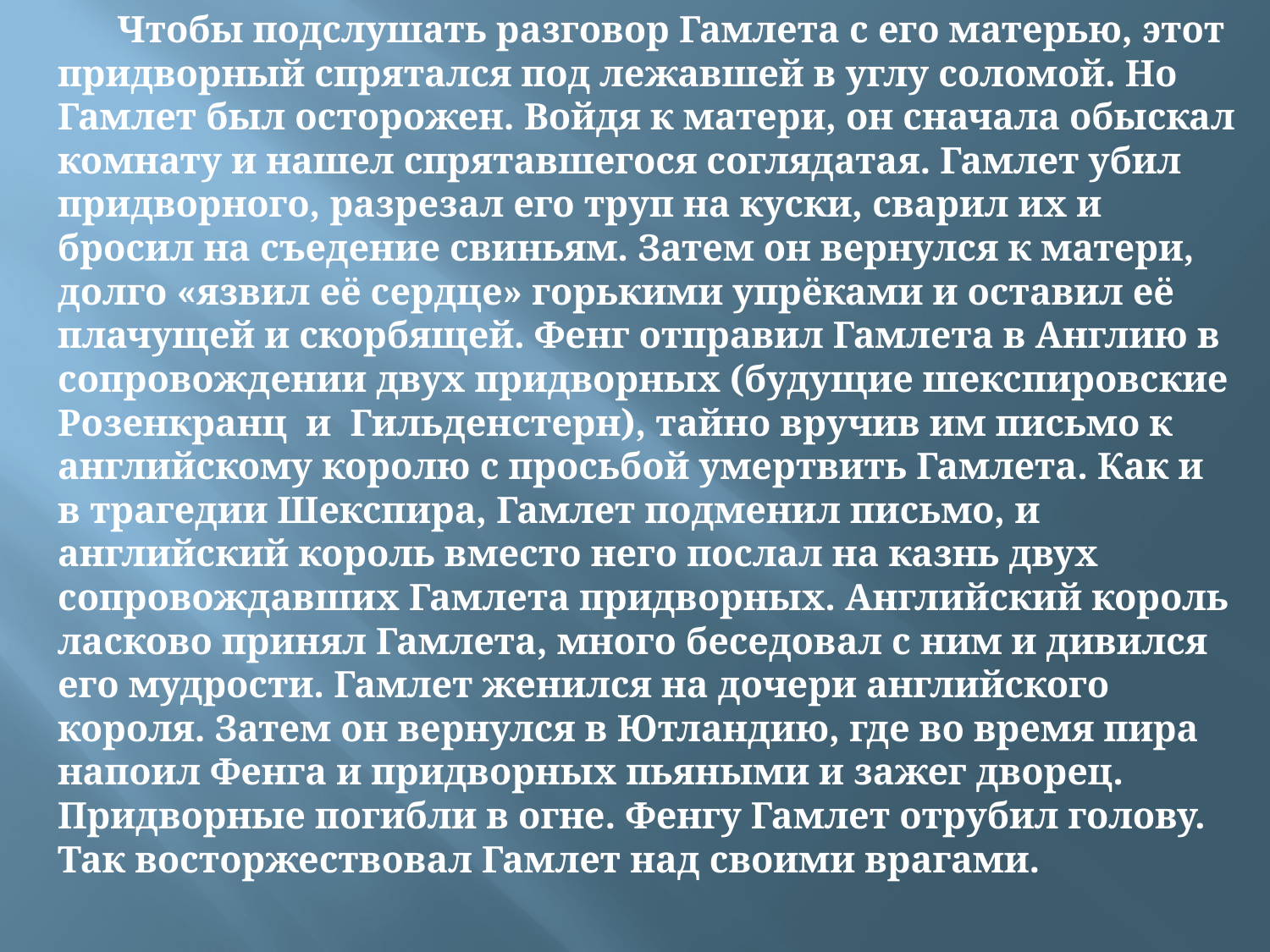

Чтобы подслушать разговор Гамлета с его матерью, этот придворный спрятался под лежавшей в углу соломой. Но Гамлет был осторожен. Войдя к матери, он сначала обыскал комнату и нашел спрятавшегося соглядатая. Гамлет убил придворного, разрезал его труп на куски, сварил их и бросил на съедение свиньям. Затем он вернулся к матери, долго «язвил её сердце» горькими упрёками и оставил её плачущей и скорбящей. Фенг отправил Гамлета в Англию в сопровождении двух придворных (будущие шекспировские Розенкранц  и  Гильденстерн), тайно вручив им письмо к английскому королю с просьбой умертвить Гамлета. Как и в трагедии Шекспира, Гамлет подменил письмо, и английский король вместо него послал на казнь двух сопровождавших Гамлета придворных. Английский король ласково принял Гамлета, много беседовал с ним и дивился его мудрости. Гамлет женился на дочери английского короля. Затем он вернулся в Ютландию, где во время пира напоил Фенга и придворных пьяными и зажег дворец. Придворные погибли в огне. Фенгу Гамлет отрубил голову. Так восторжествовал Гамлет над своими врагами.